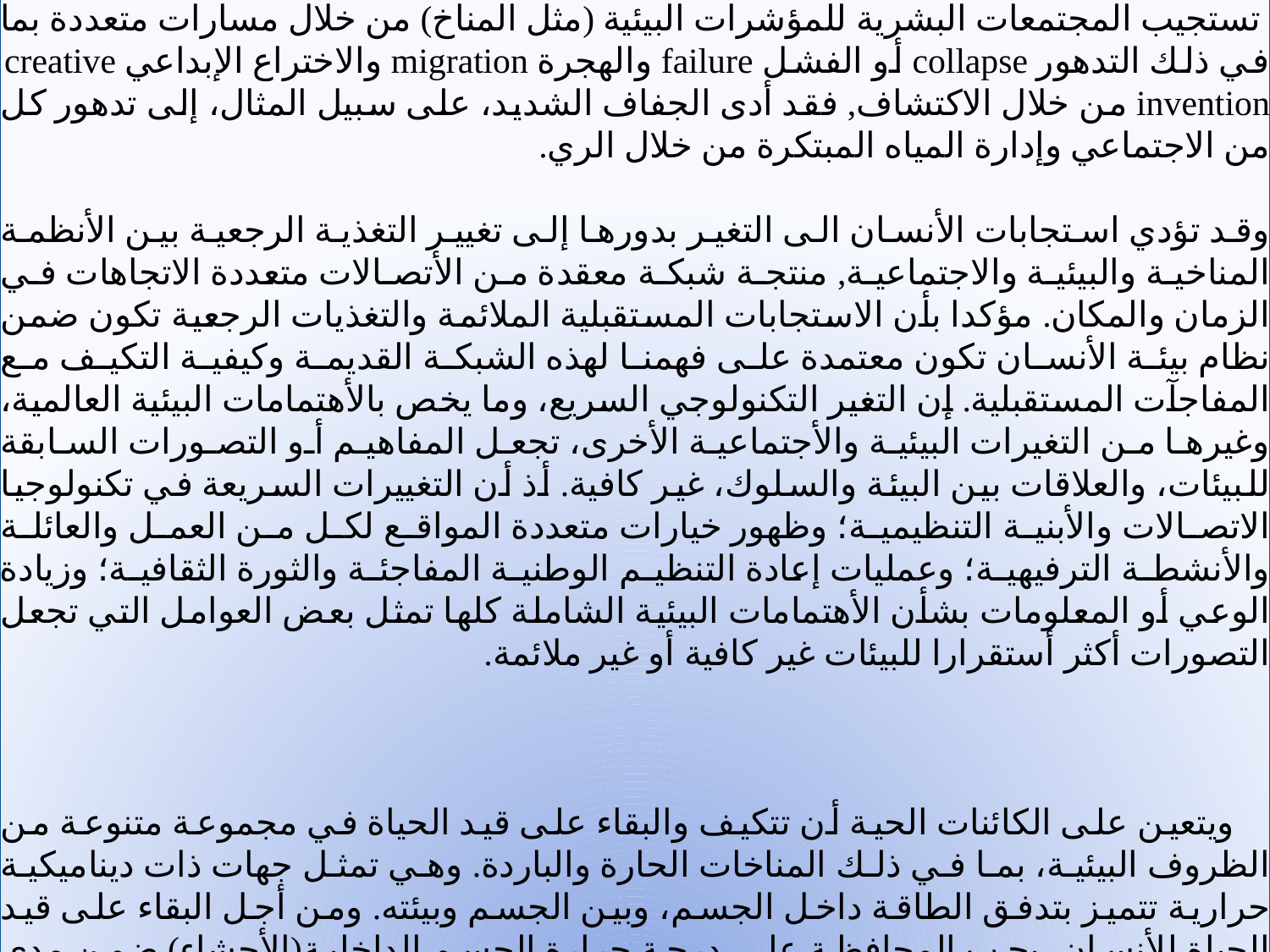

تستجيب المجتمعات البشرية للمؤشرات البيئية (مثل المناخ) من خلال مسارات متعددة بما في ذلك التدهور collapse أو الفشل failure والهجرة migration والاختراع الإبداعي creative invention من خلال الاكتشاف, فقد أدى الجفاف الشديد، على سبيل المثال، إلى تدهور كل من الاجتماعي وإدارة المياه المبتكرة من خلال الري.

وقد تؤدي استجابات الأنسان الى التغير بدورها إلى تغيير التغذية الرجعية بين الأنظمة المناخية والبيئية والاجتماعية, منتجة شبكة معقدة من الأتصالات متعددة الاتجاهات في الزمان والمكان. مؤكدا بأن الاستجابات المستقبلية الملائمة والتغذيات الرجعية تكون ضمن نظام بيئة الأنسان تكون معتمدة على فهمنا لهذه الشبكة القديمة وكيفية التكيف مع المفاجآت المستقبلية. إن التغير التكنولوجي السريع، وما يخص بالأهتمامات البيئية العالمية، وغيرها من التغيرات البيئية والأجتماعية الأخرى، تجعل المفاهيم أو التصورات السابقة للبيئات، والعلاقات بين البيئة والسلوك، غير كافية. أذ أن التغييرات السريعة في تكنولوجيا الاتصالات والأبنية التنظيمية؛ وظهور خيارات متعددة المواقع لكل من العمل والعائلة والأنشطة الترفيهية؛ وعمليات إعادة التنظيم الوطنية المفاجئة والثورة الثقافية؛ وزيادة الوعي أو المعلومات بشأن الأهتمامات البيئية الشاملة كلها تمثل بعض العوامل التي تجعل التصورات أكثر أستقرارا للبيئات غير كافية أو غير ملائمة.

    ويتعين على الكائنات الحية أن تتكيف والبقاء على قيد الحياة في مجموعة متنوعة من الظروف البيئية، بما في ذلك المناخات الحارة والباردة. وهي تمثل جهات ذات ديناميكية حرارية تتميز بتدفق الطاقة داخل الجسم، وبين الجسم وبيئته. ومن أجل البقاء على قيد الحياة للأنسان، يجب المحافظة على درجة حرارة الجسم الداخلية(الأحشاء) ضمن مدى ضيق يتراوح بين 35- 40 درجة مئوية.